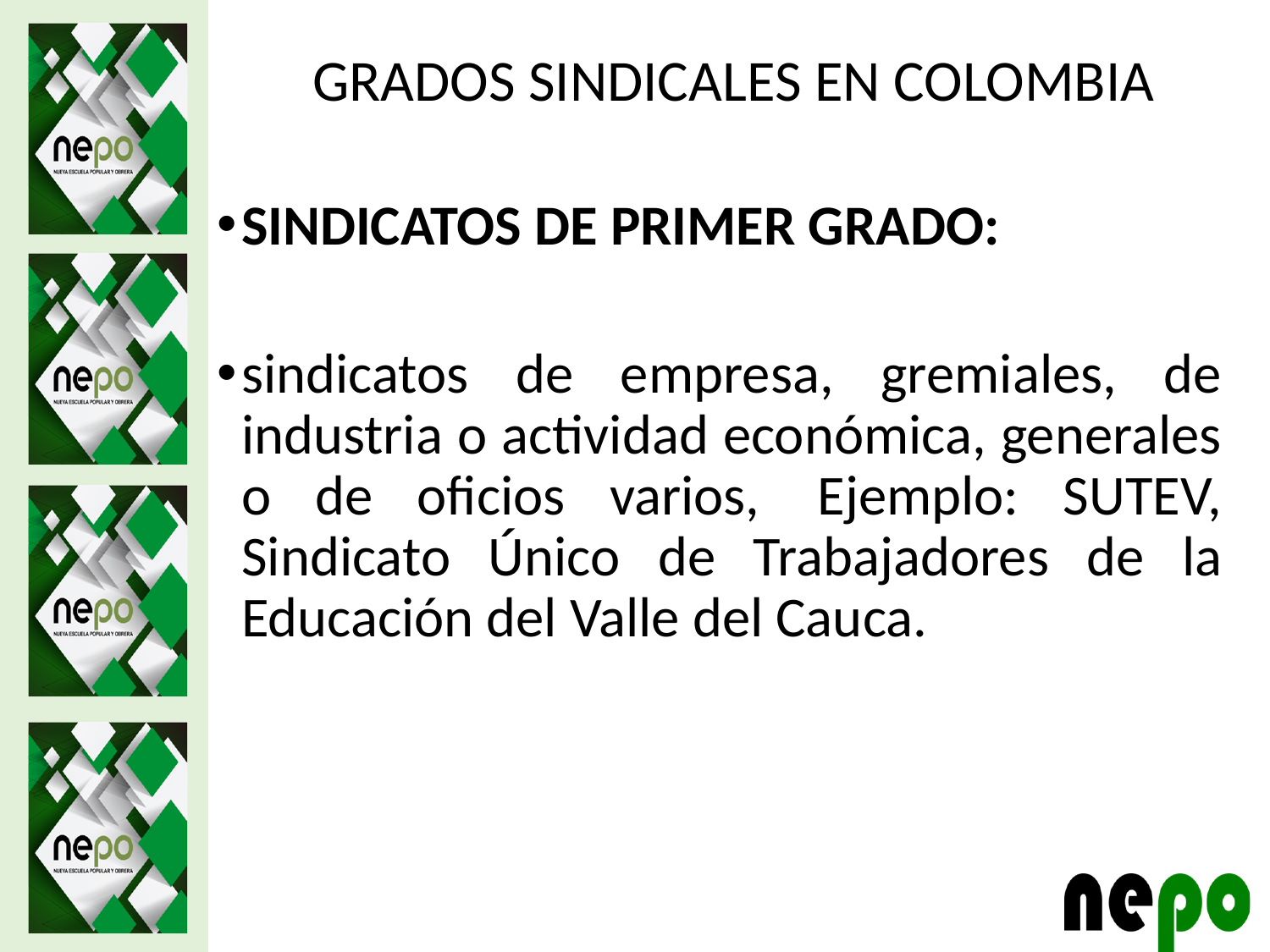

# GRADOS SINDICALES EN COLOMBIA

SINDICATOS DE PRIMER GRADO:

sindicatos de empresa, gremiales, de industria o actividad económica, generales o de oficios varios,  Ejemplo: SUTEV, Sindicato Único de Trabajadores de la Educación del Valle del Cauca.